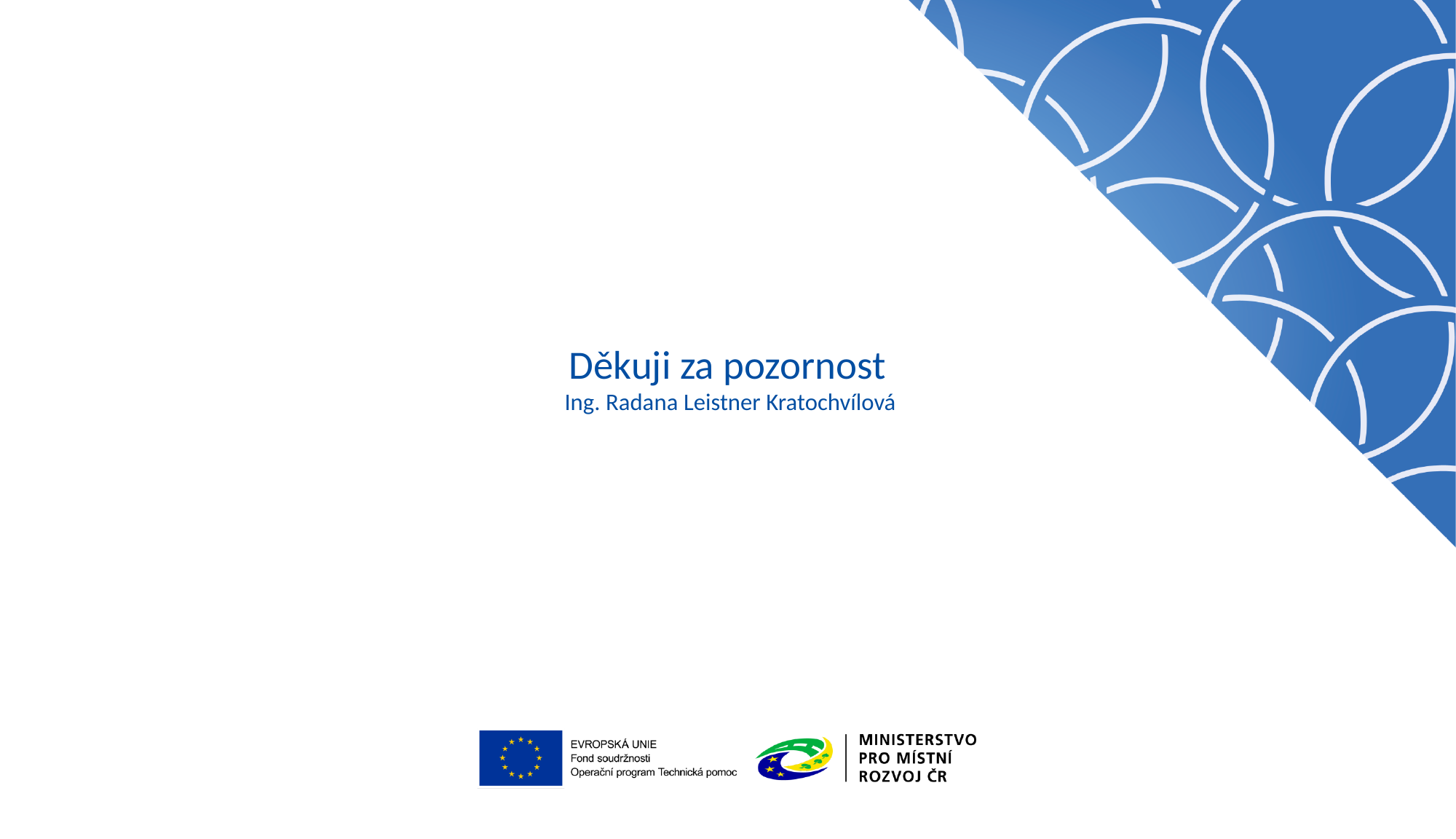

# Děkuji za pozornost Ing. Radana Leistner Kratochvílová